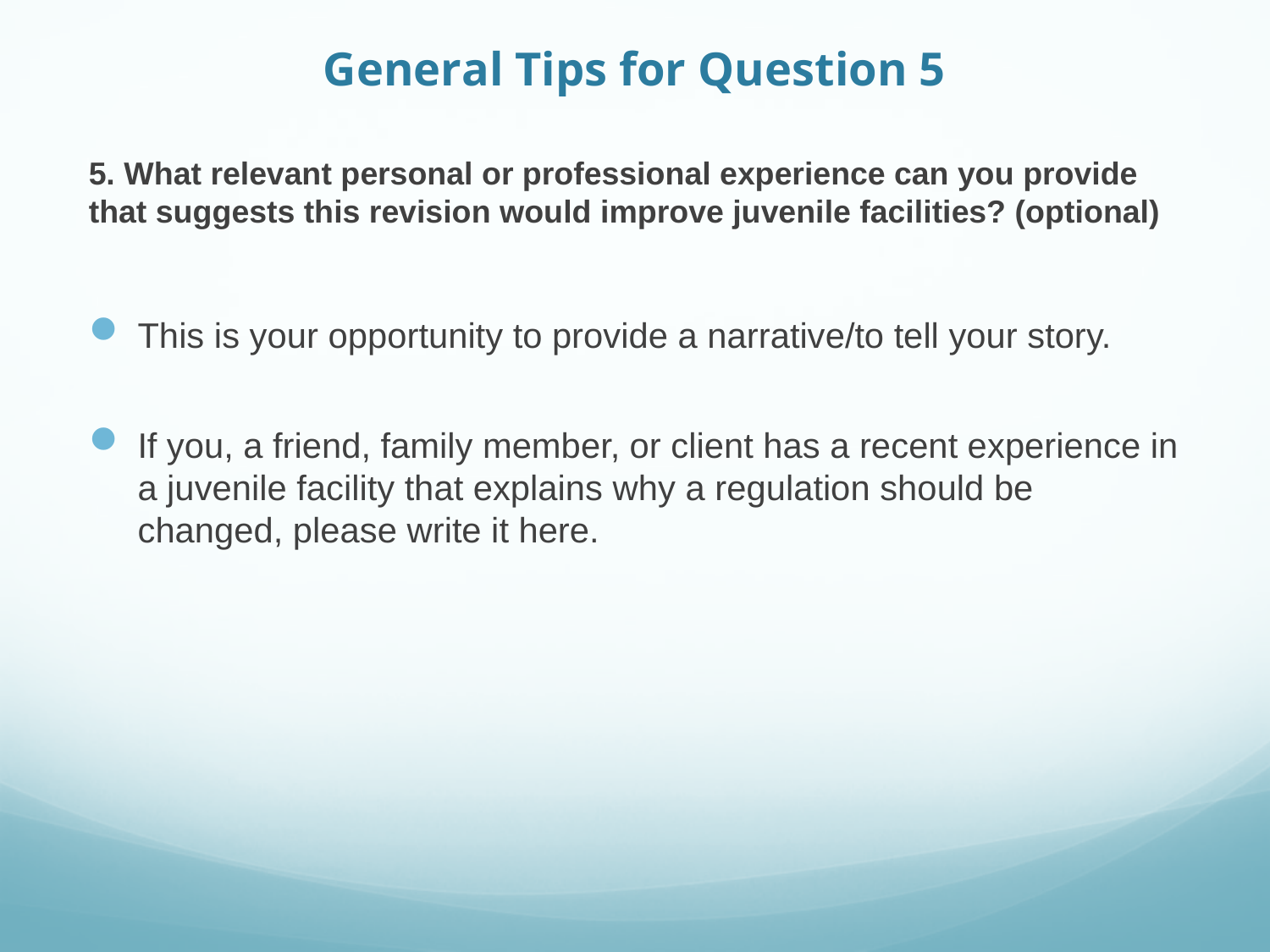

# General Tips for Question 5
5. What relevant personal or professional experience can you provide that suggests this revision would improve juvenile facilities? (optional)

This is your opportunity to provide a narrative/to tell your story.
If you, a friend, family member, or client has a recent experience in a juvenile facility that explains why a regulation should be changed, please write it here.